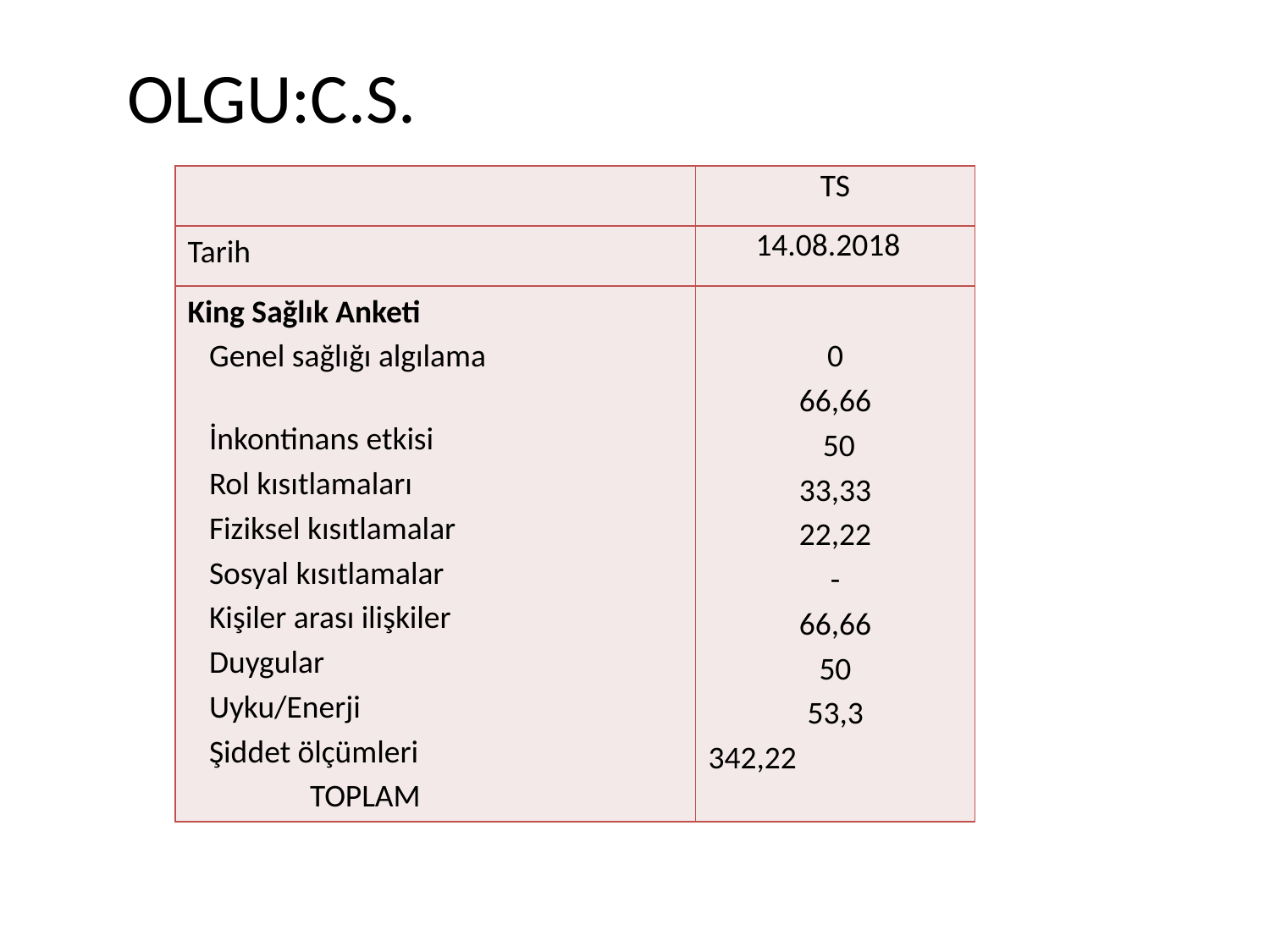

OLGU:C.S.
|  | TS |
| --- | --- |
| Tarih | 14.08.2018 |
| King Sağlık Anketi Genel sağlığı algılama İnkontinans etkisi Rol kısıtlamaları Fiziksel kısıtlamalar Sosyal kısıtlamalar Kişiler arası ilişkiler Duygular Uyku/Enerji Şiddet ölçümleri TOPLAM | 0 66,66 50 33,33 22,22 - 66,66 50 53,3 342,22 |